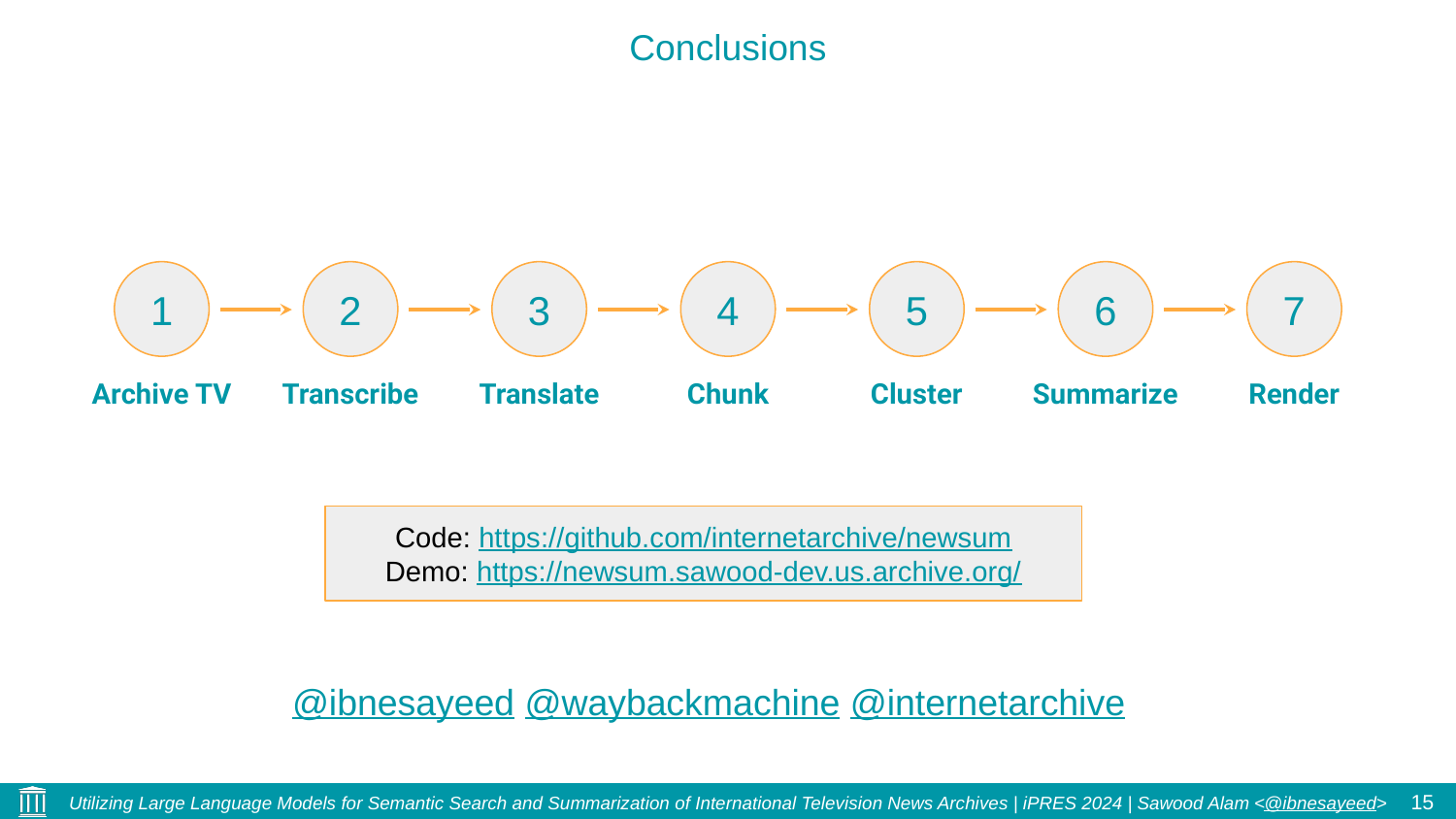

# Conclusions
1
Archive TV
2
Transcribe
3
Translate
4
Chunk
5
Cluster
6
Summarize
7
Render
Code: https://github.com/internetarchive/newsum
Demo: https://newsum.sawood-dev.us.archive.org/
@ibnesayeed @waybackmachine @internetarchive
15